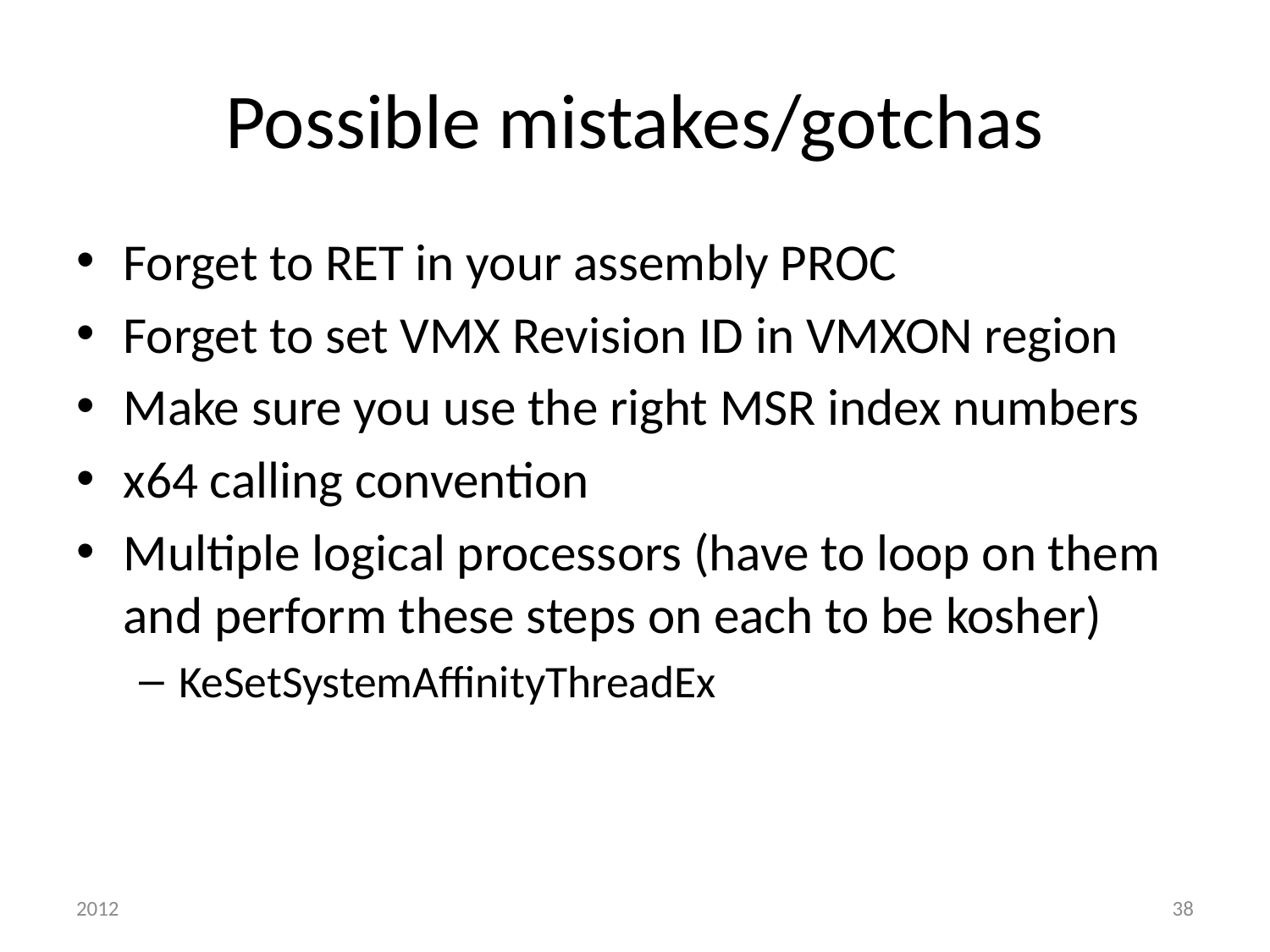

# Possible mistakes/gotchas
Forget to RET in your assembly PROC
Forget to set VMX Revision ID in VMXON region
Make sure you use the right MSR index numbers
x64 calling convention
Multiple logical processors (have to loop on them and perform these steps on each to be kosher)
KeSetSystemAffinityThreadEx
2012

38